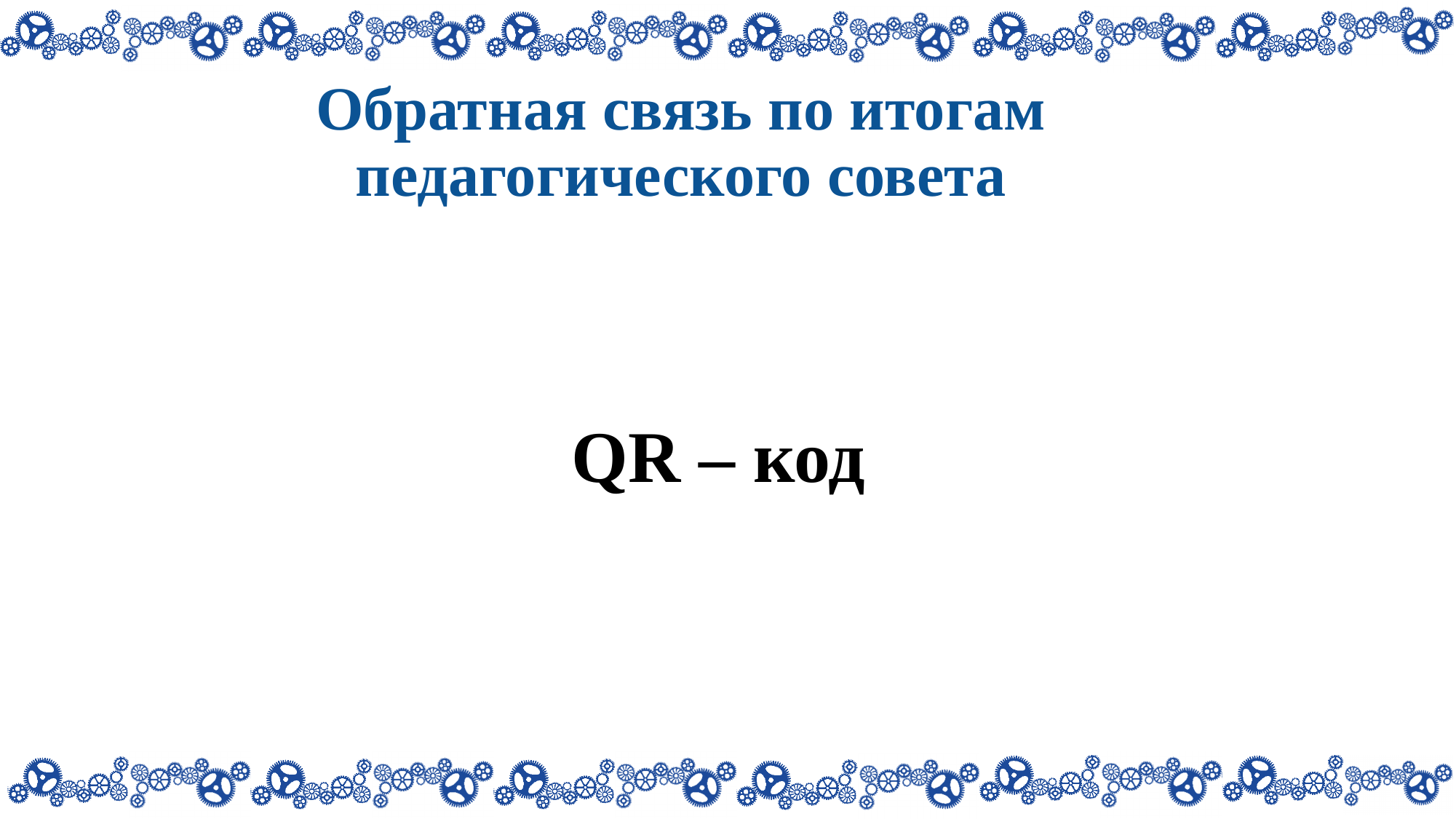

# Обратная связь по итогам педагогического совета

QR – код